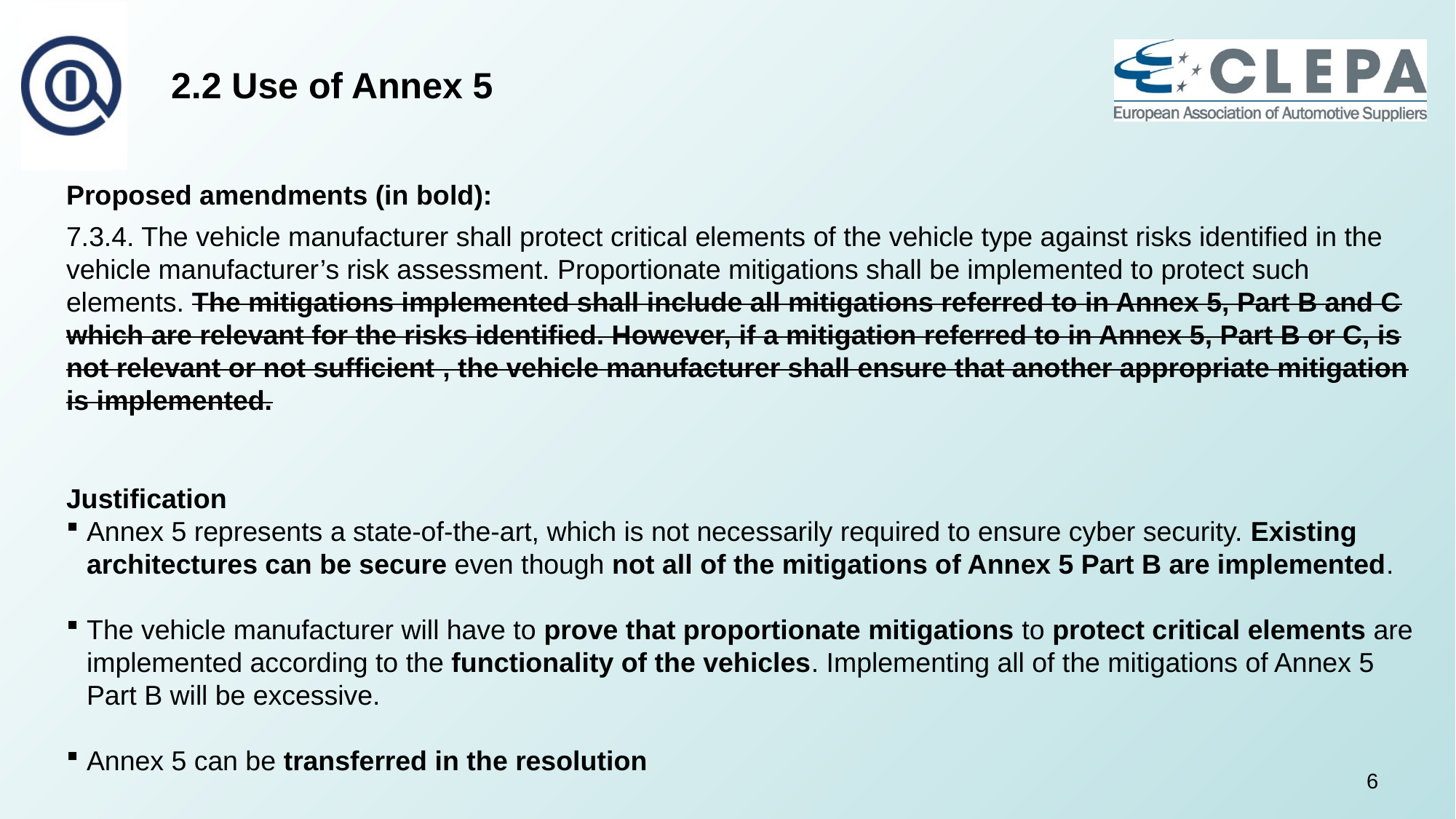

# 2.2 Use of Annex 5
Proposed amendments (in bold):
7.3.4. The vehicle manufacturer shall protect critical elements of the vehicle type against risks identified in the vehicle manufacturer’s risk assessment. Proportionate mitigations shall be implemented to protect such elements. The mitigations implemented shall include all mitigations referred to in Annex 5, Part B and C which are relevant for the risks identified. However, if a mitigation referred to in Annex 5, Part B or C, is not relevant or not sufficient , the vehicle manufacturer shall ensure that another appropriate mitigation is implemented.

Justification
Annex 5 represents a state-of-the-art, which is not necessarily required to ensure cyber security. Existing architectures can be secure even though not all of the mitigations of Annex 5 Part B are implemented.
The vehicle manufacturer will have to prove that proportionate mitigations to protect critical elements are implemented according to the functionality of the vehicles. Implementing all of the mitigations of Annex 5 Part B will be excessive.

Annex 5 can be transferred in the resolution

6